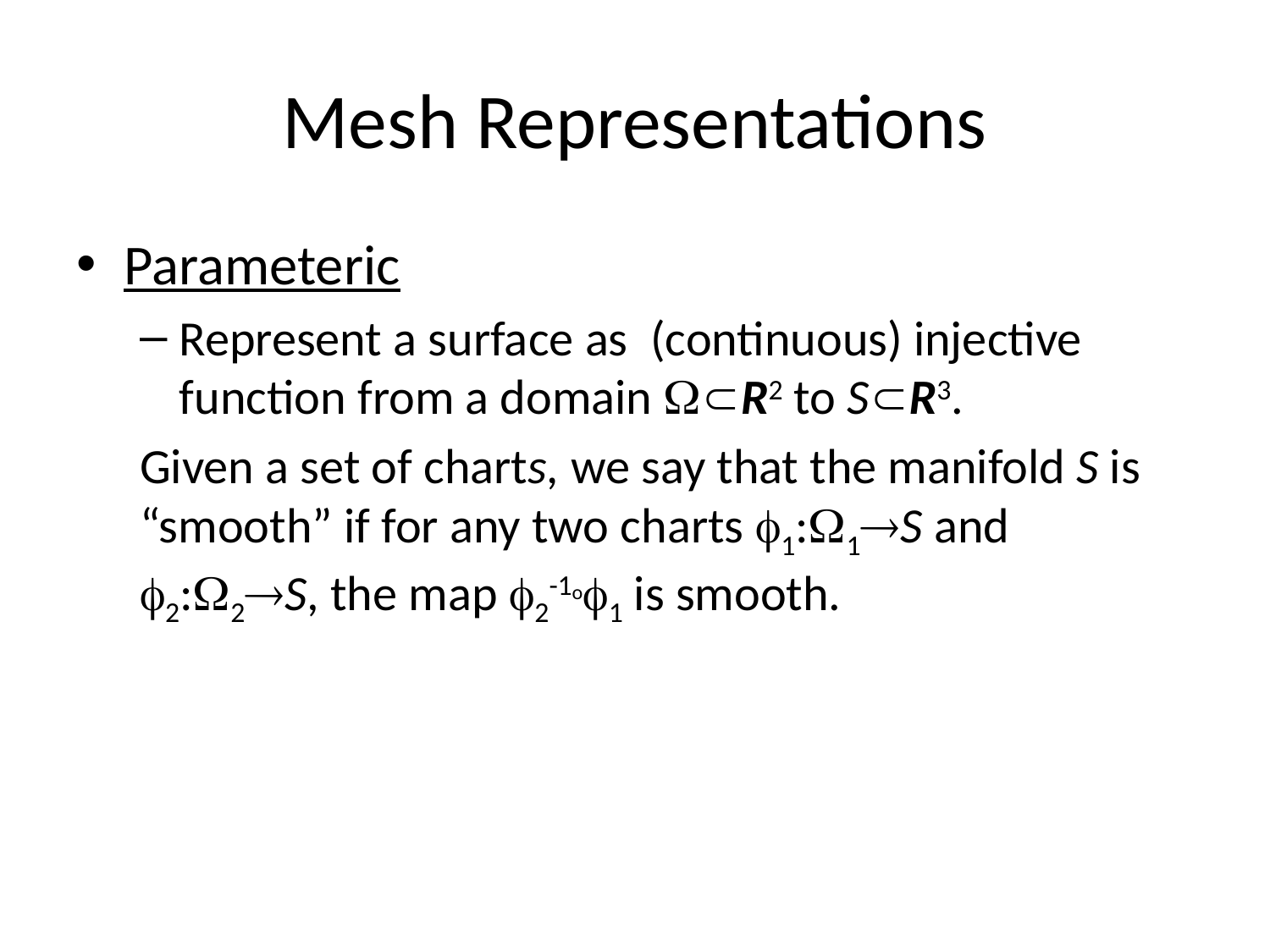

# Mesh Representations
Parameteric
Represent a surface as  (continuous) injective function from a domain Ω⊂R2 to S⊂R3.
Given a set of charts, we say that the manifold S is “smooth” if for any two charts φ1:Ω1→S and φ2:Ω2→S, the map φ2-1oφ1 is smooth.